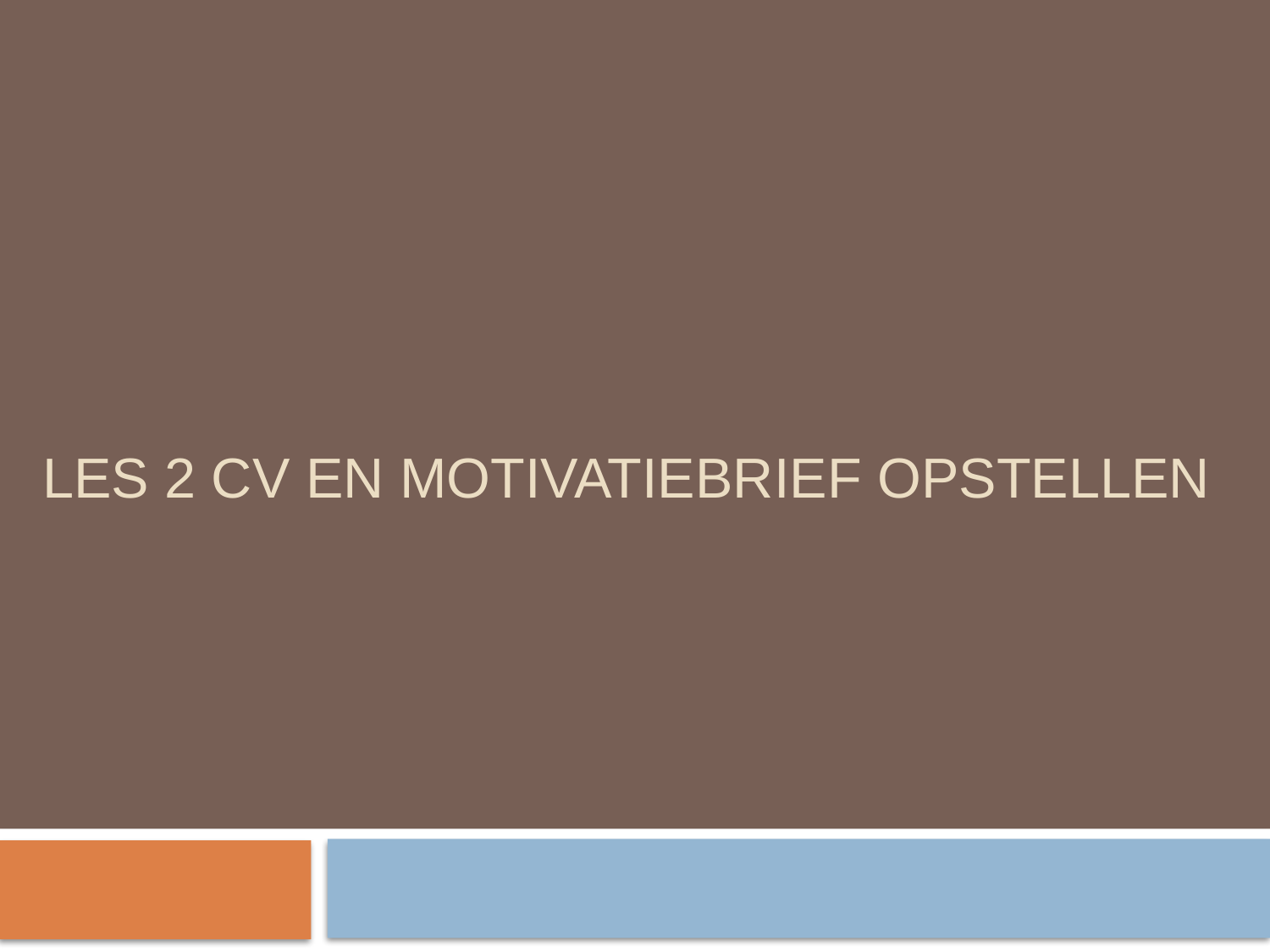

# LES 2 CV EN MOTIVATIEBRIEF OPSTELLEN